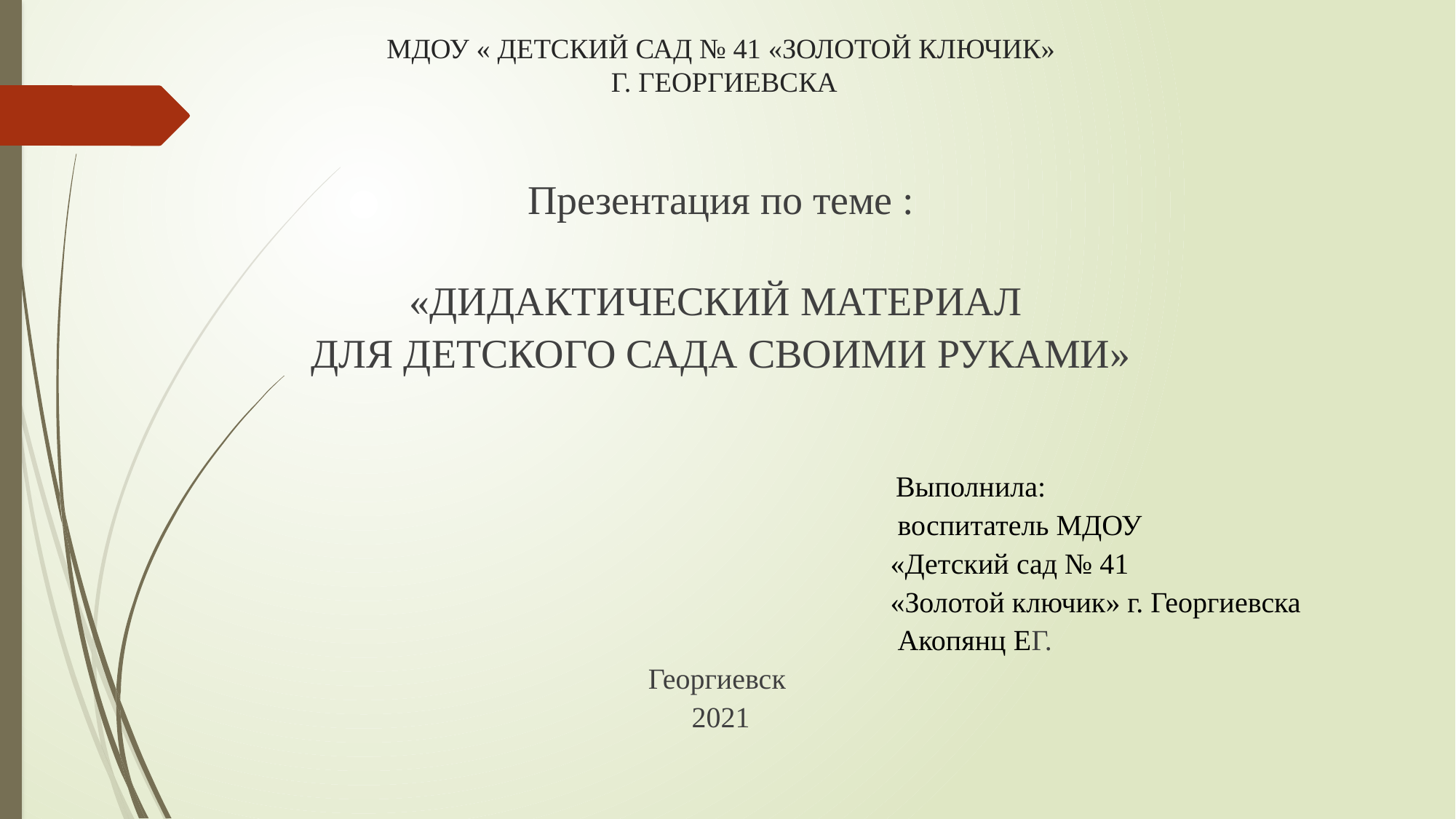

# МДОУ « ДЕТСКИЙ САД № 41 «ЗОЛОТОЙ КЛЮЧИК» Г. ГЕОРГИЕВСКА
Презентация по теме :
«ДИДАКТИЧЕСКИЙ МАТЕРИАЛ
ДЛЯ ДЕТСКОГО САДА СВОИМИ РУКАМИ»

                                                                                                                                                     Выполнила:
                                                                                                                воспитатель МДОУ
                                                                                                               «Детский сад № 41
                                                                                                               «Золотой ключик» г. Георгиевска
                                                                                                                Акопянц ЕГ.
Георгиевск
2021